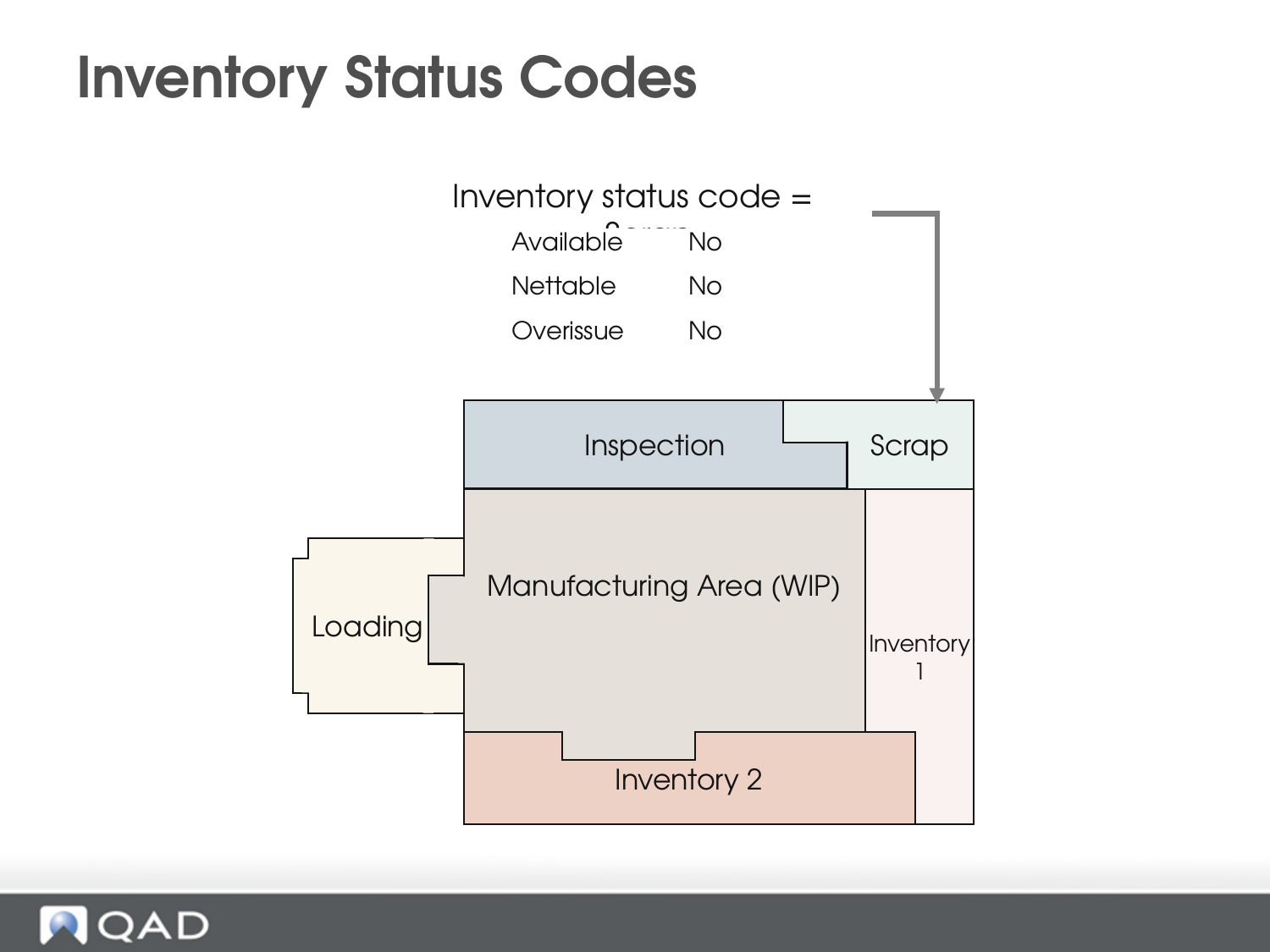

# Inventory Status Codes
Inventory status code = Scrap
| Available | No |
| --- | --- |
| Nettable | No |
| Overissue | No |
Inspection

Scrap

Manufacturing Area (WIP)

Inventory
1
Loading

Inventory 2